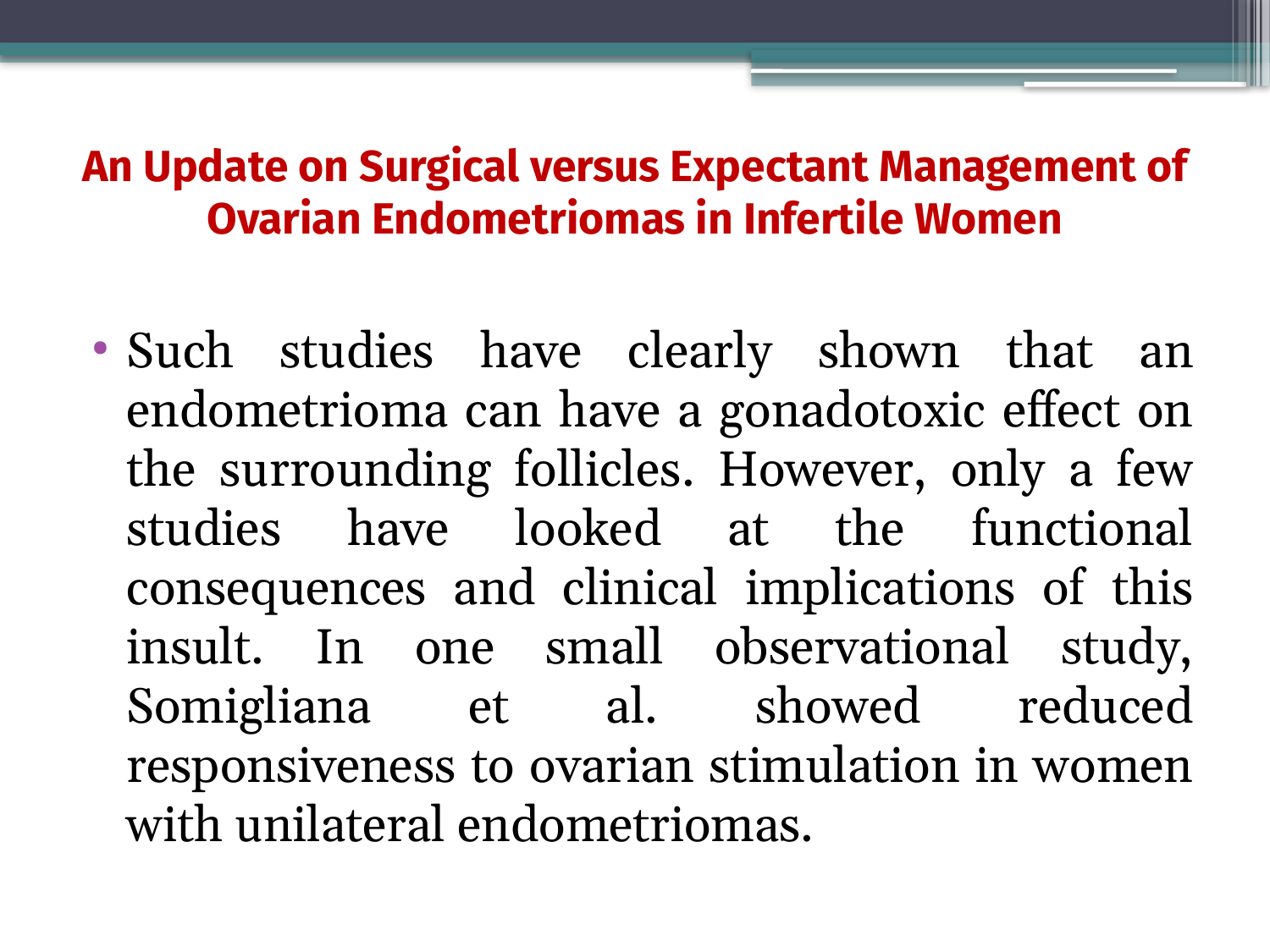

# An Update on Surgical versus Expectant Management of Ovarian Endometriomas in Infertile Women
Such studies have clearly shown that an endometrioma can have a gonadotoxic effect on the surrounding follicles. However, only a few studies have looked at the functional consequences and clinical implications of this insult. In one small observational study, Somigliana et al. showed reduced responsiveness to ovarian stimulation in women with unilateral endometriomas.